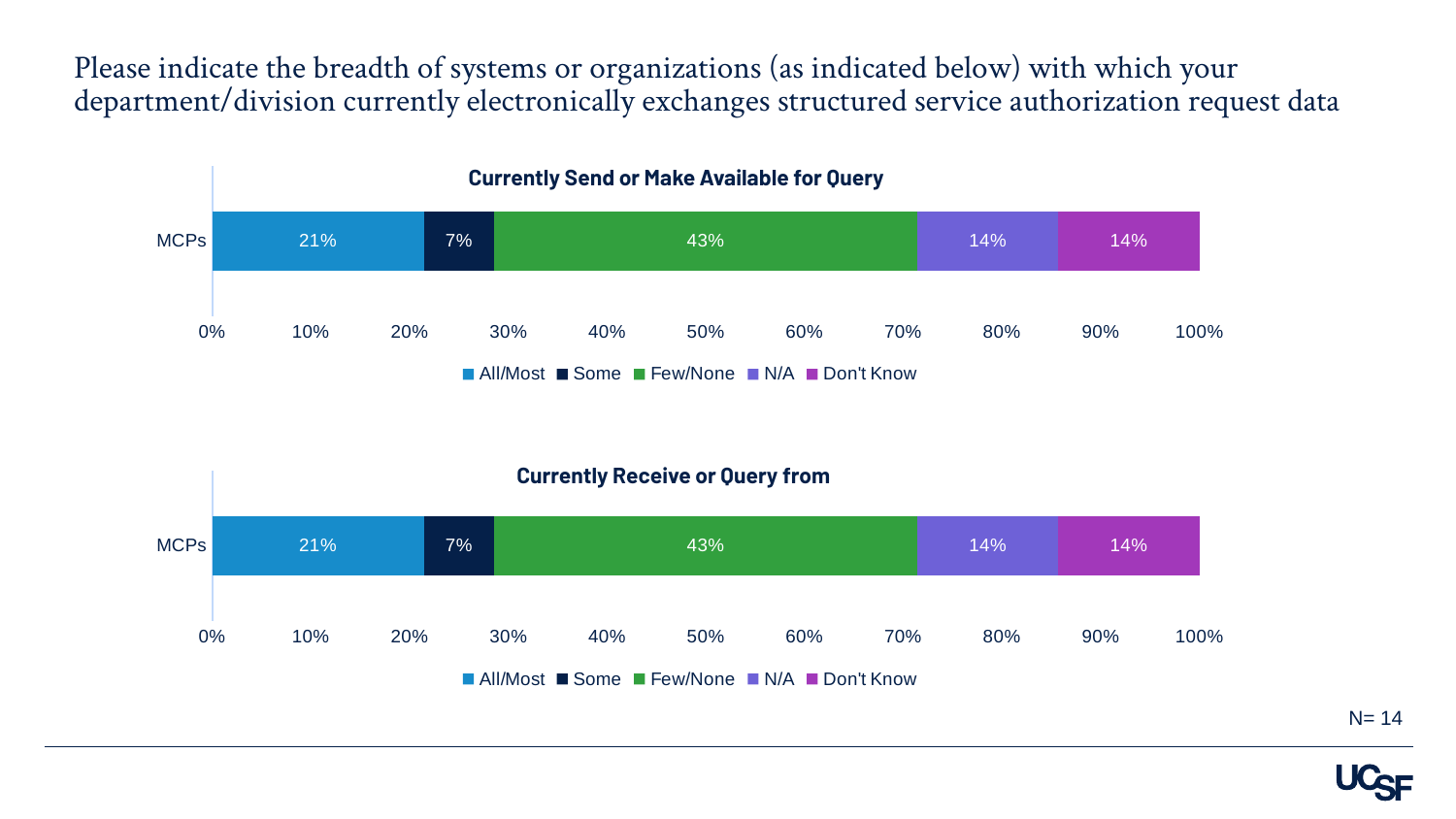

# Please indicate the breadth of systems or organizations (as indicated below) with which your department/division currently electronically exchanges structured service authorization request data
Currently Send or Make Available for Query

### Chart

| Category | All/Most | Some | Few/None | N/A | Don't Know |
|---|---|---|---|---|---|
| MCPs | 0.21428571428571427 | 0.07142857142857142 | 0.42857142857142855 | 0.14285714285714285 | 0.14285714285714285 |
Currently Receive or Query from

### Chart

| Category | All/Most | Some | Few/None | N/A | Don't Know |
|---|---|---|---|---|---|
| MCPs | 0.21428571428571427 | 0.07142857142857142 | 0.42857142857142855 | 0.14285714285714285 | 0.14285714285714285 |
N= 14